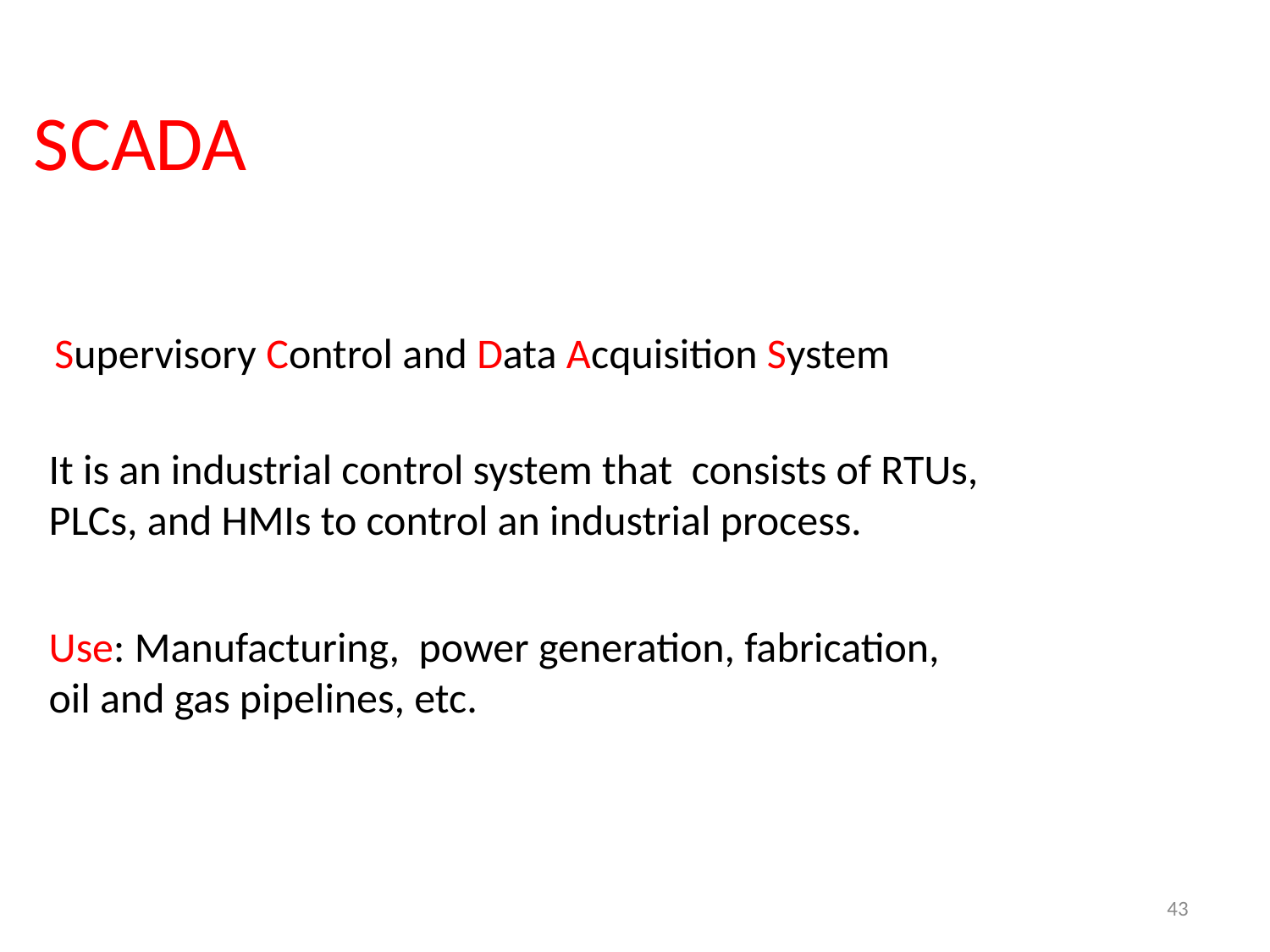

# SCADA
Supervisory Control and Data Acquisition System
It is an industrial control system that  consists of RTUs, PLCs, and HMIs to control an industrial process.
Use: Manufacturing,  power generation, fabrication, oil and gas pipelines, etc.
43